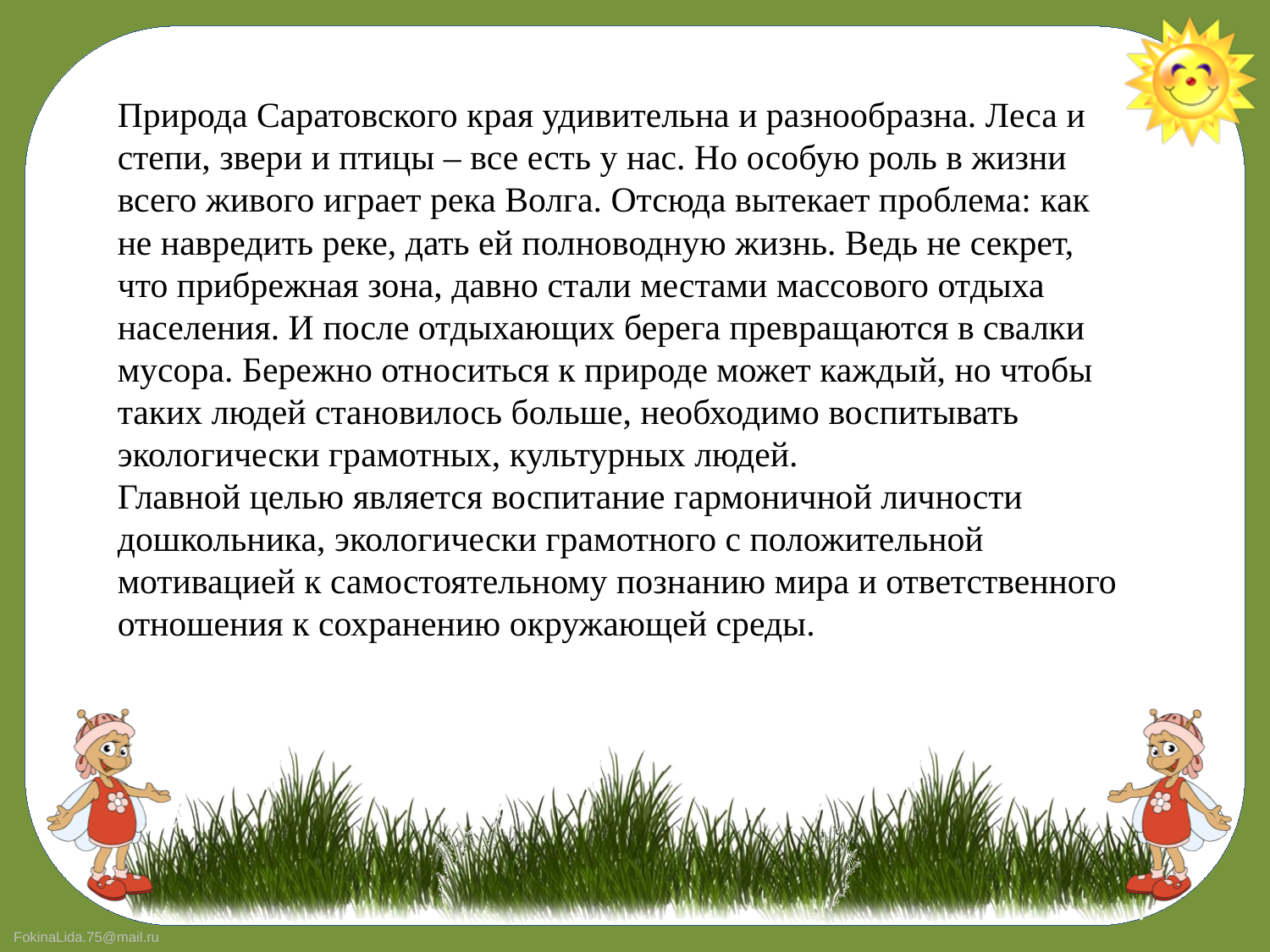

Природа Саратовского края удивительна и разнообразна. Леса и степи, звери и птицы – все есть у нас. Но особую роль в жизни всего живого играет река Волга. Отсюда вытекает проблема: как не навредить реке, дать ей полноводную жизнь. Ведь не секрет, что прибрежная зона, давно стали местами массового отдыха населения. И после отдыхающих берега превращаются в свалки мусора. Бережно относиться к природе может каждый, но чтобы таких людей становилось больше, необходимо воспитывать экологически грамотных, культурных людей.
Главной целью является воспитание гармоничной личности дошкольника, экологически грамотного с положительной мотивацией к самостоятельному познанию мира и ответственного отношения к сохранению окружающей среды.